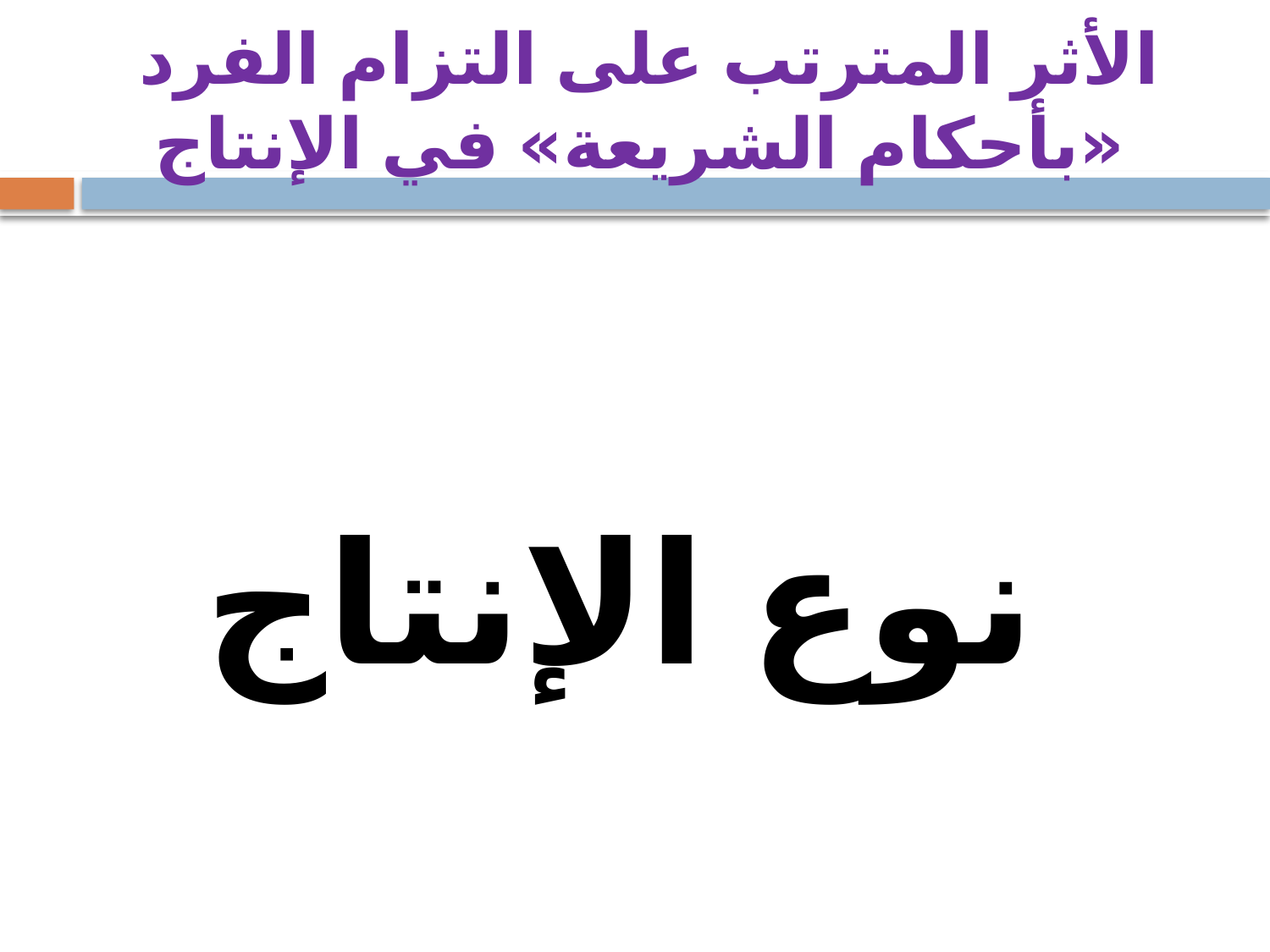

# الأثر المترتب على التزام الفرد «بأحكام الشريعة» في الإنتاج

نوع الإنتاج